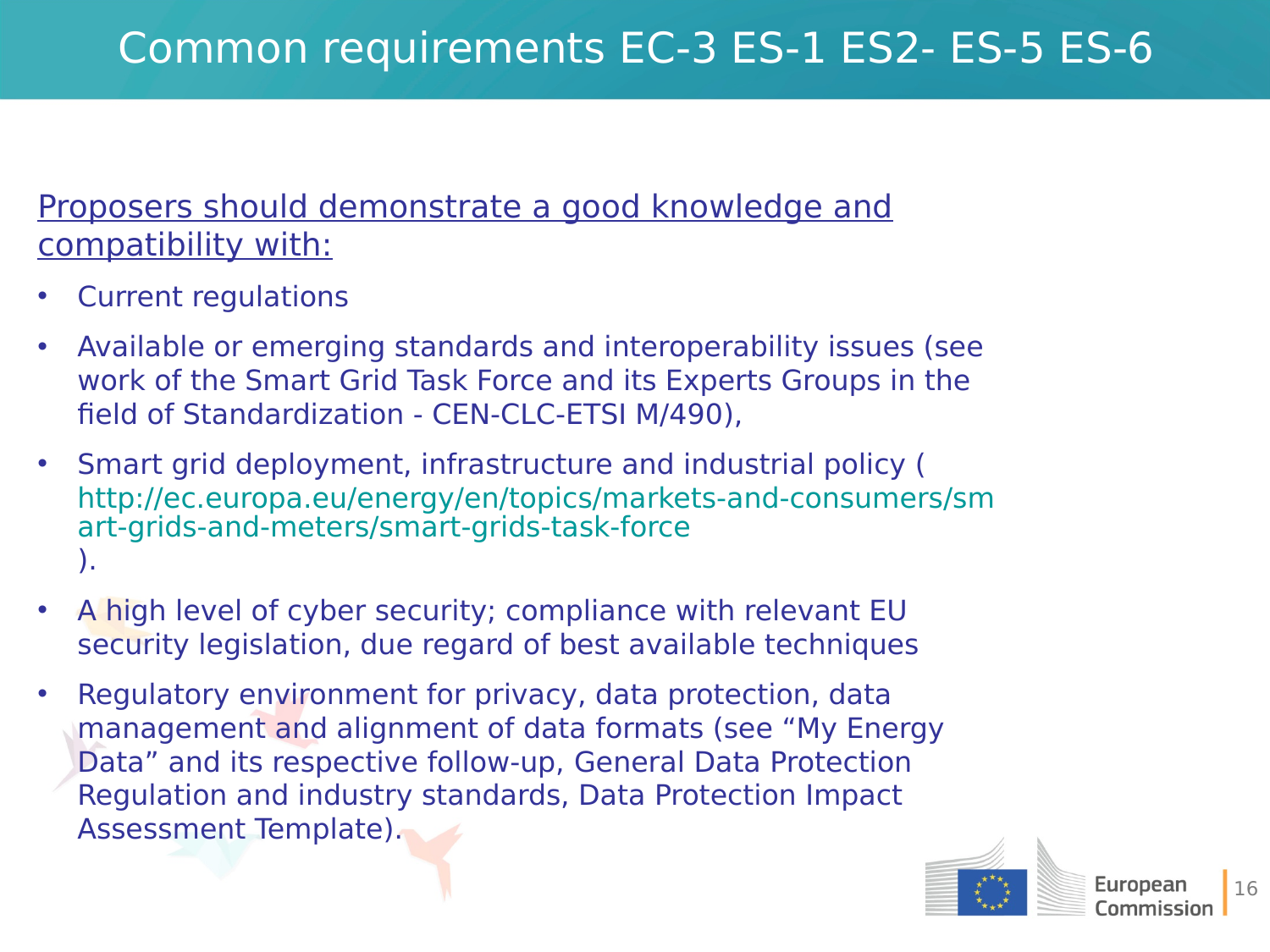

# Common requirements EC-3 ES-1 ES2- ES-5 ES-6
Proposers should demonstrate a good knowledge and compatibility with:
Current regulations
Available or emerging standards and interoperability issues (see work of the Smart Grid Task Force and its Experts Groups in the field of Standardization - CEN-CLC-ETSI M/490),
Smart grid deployment, infrastructure and industrial policy (http://ec.europa.eu/energy/en/topics/markets-and-consumers/smart-grids-and-meters/smart-grids-task-force).
A high level of cyber security; compliance with relevant EU security legislation, due regard of best available techniques
Regulatory environment for privacy, data protection, data management and alignment of data formats (see “My Energy Data” and its respective follow-up, General Data Protection Regulation and industry standards, Data Protection Impact Assessment Template).